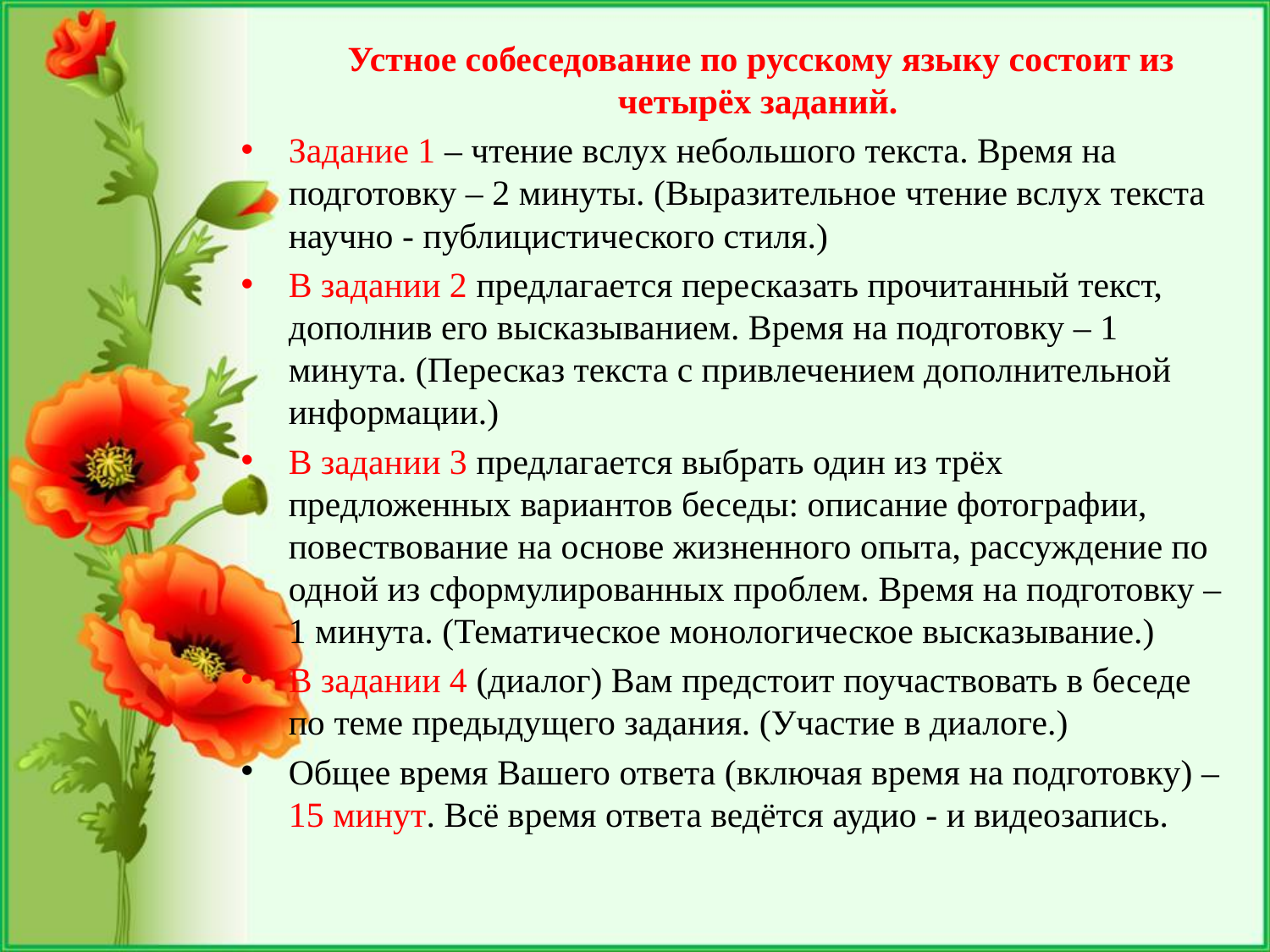

Устное собеседование по русскому языку состоит из четырёх заданий.
Задание 1 – чтение вслух небольшого текста. Время на подготовку – 2 минуты. (Выразительное чтение вслух текста научно - публицистического стиля.)
В задании 2 предлагается пересказать прочитанный текст, дополнив его высказыванием. Время на подготовку – 1 минута. (Пересказ текста с привлечением дополнительной информации.)
В задании 3 предлагается выбрать один из трёх предложенных вариантов беседы: описание фотографии, повествование на основе жизненного опыта, рассуждение по одной из сформулированных проблем. Время на подготовку – 1 минута. (Тематическое монологическое высказывание.)
В задании 4 (диалог) Вам предстоит поучаствовать в беседе по теме предыдущего задания. (Участие в диалоге.)
Общее время Вашего ответа (включая время на подготовку) – 15 минут. Всё время ответа ведётся аудио - и видеозапись.